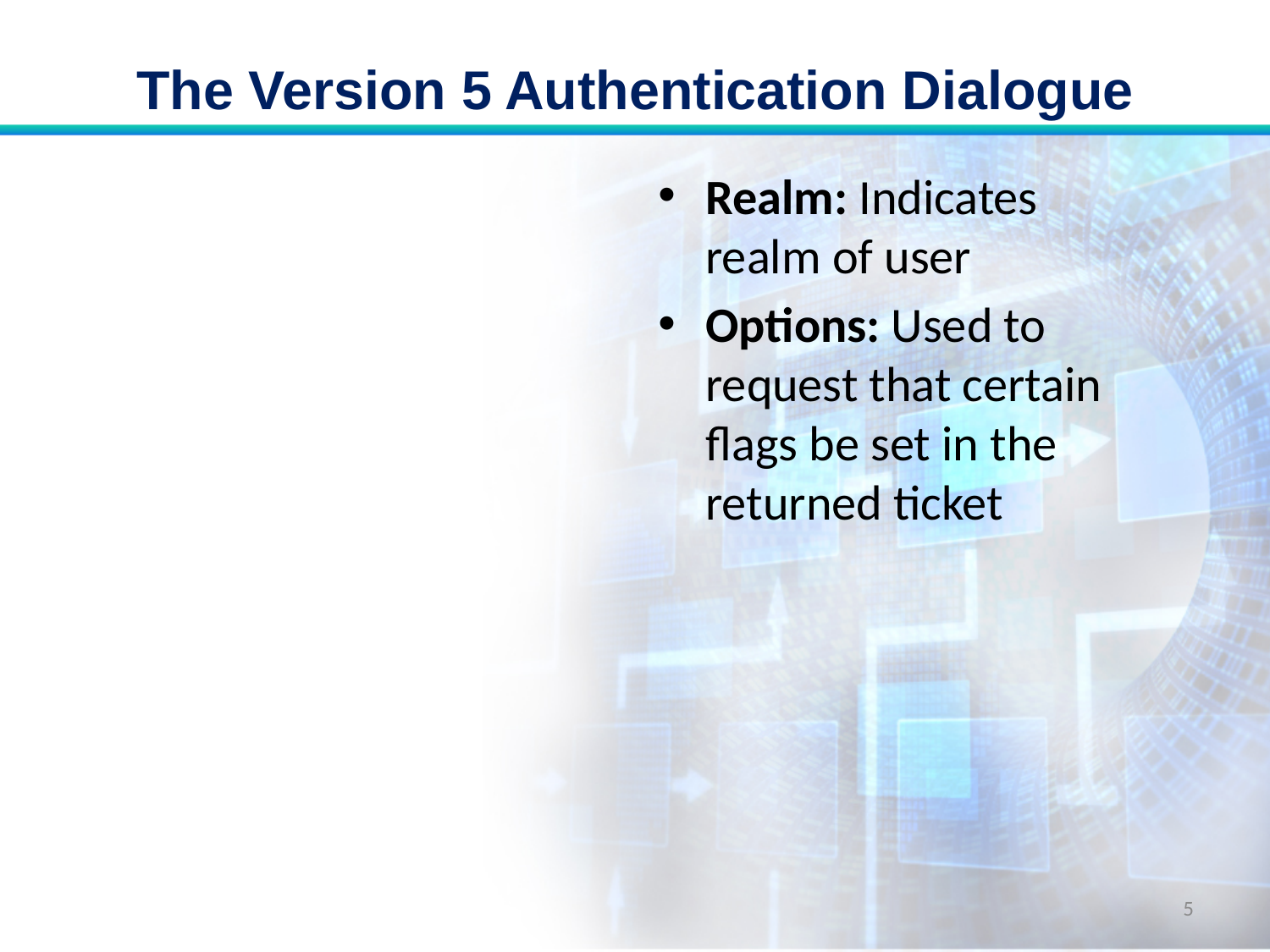

# The Version 5 Authentication Dialogue
Realm: Indicates realm of user
Options: Used to request that certain flags be set in the returned ticket

5